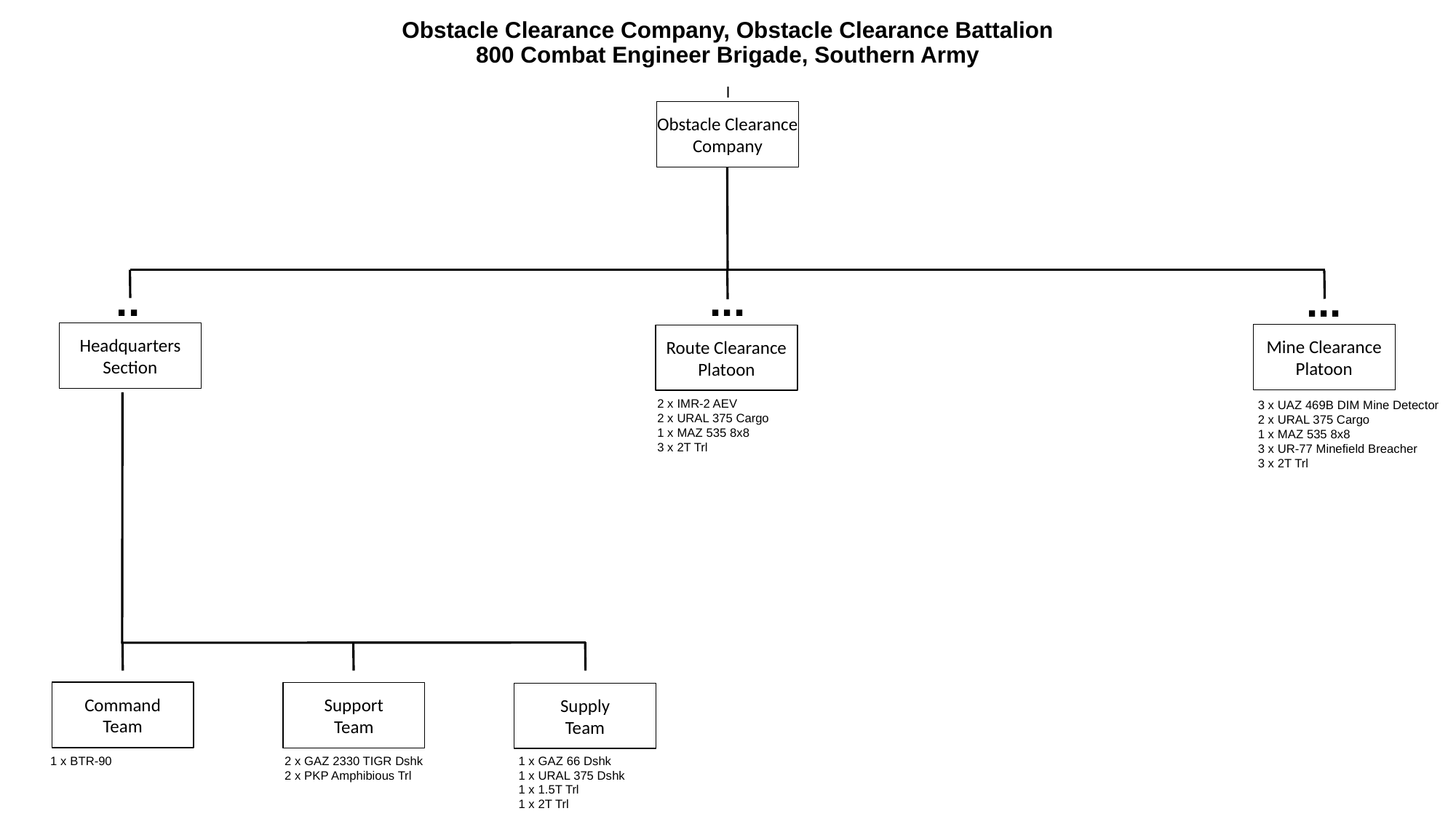

# Obstacle Clearance Company, Obstacle Clearance Battalion 800 Combat Engineer Brigade, Southern Army
I
Obstacle Clearance
Company
..
...
...
Headquarters
Section
Mine Clearance
Platoon
Route Clearance
Platoon
2 x IMR-2 AEV
2 x URAL 375 Cargo
1 x MAZ 535 8x8
3 x 2T Trl

3 x UAZ 469B DIM Mine Detector
2 x URAL 375 Cargo
1 x MAZ 535 8x8
3 x UR-77 Minefield Breacher
3 x 2T Trl
Command
Team
Support
Team
Supply
Team
1 x BTR-90
2 x GAZ 2330 TIGR Dshk
2 x PKP Amphibious Trl
1 x GAZ 66 Dshk
1 x URAL 375 Dshk
1 x 1.5T Trl
1 x 2T Trl